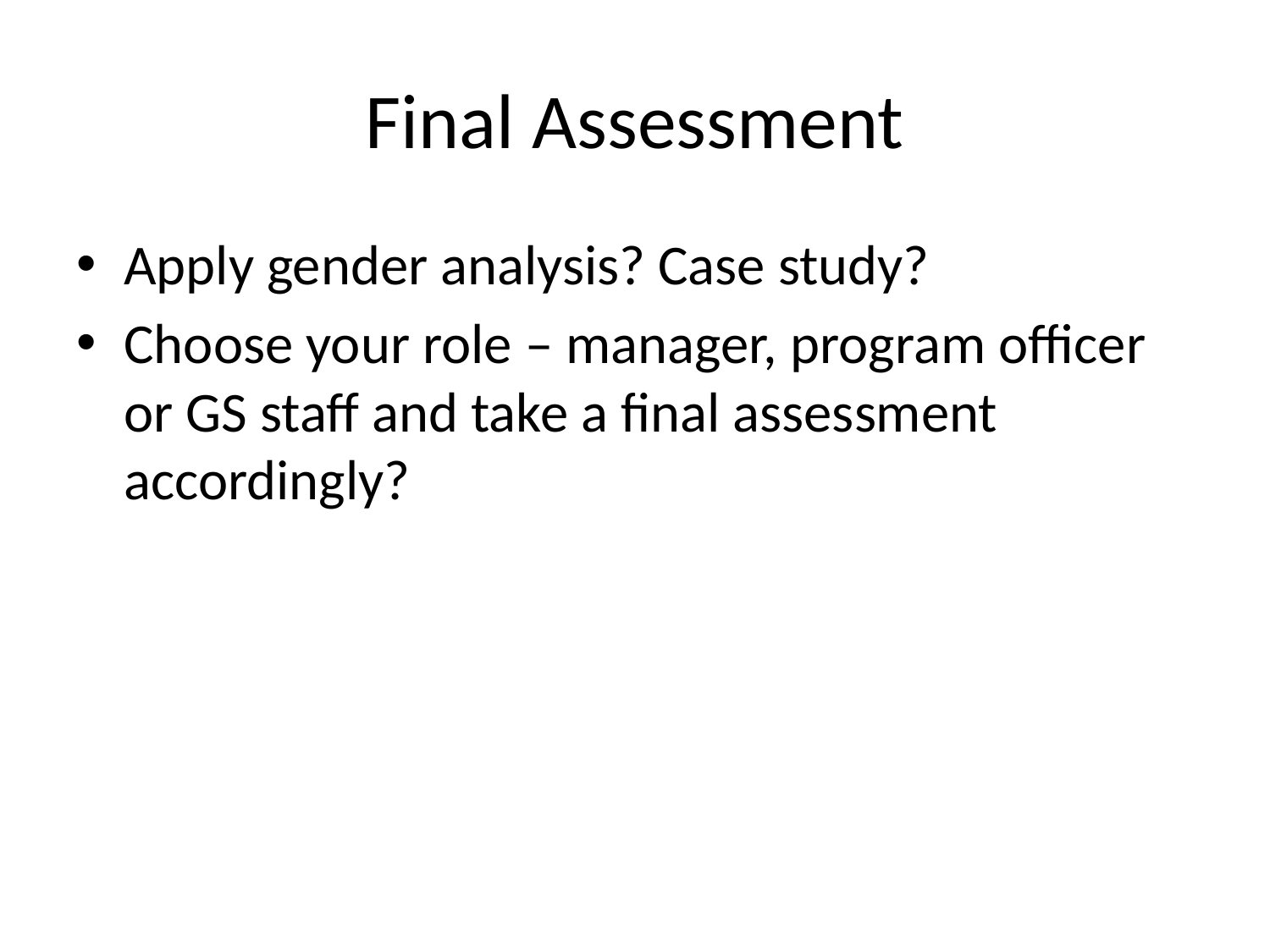

# Final Assessment
Apply gender analysis? Case study?
Choose your role – manager, program officer or GS staff and take a final assessment accordingly?